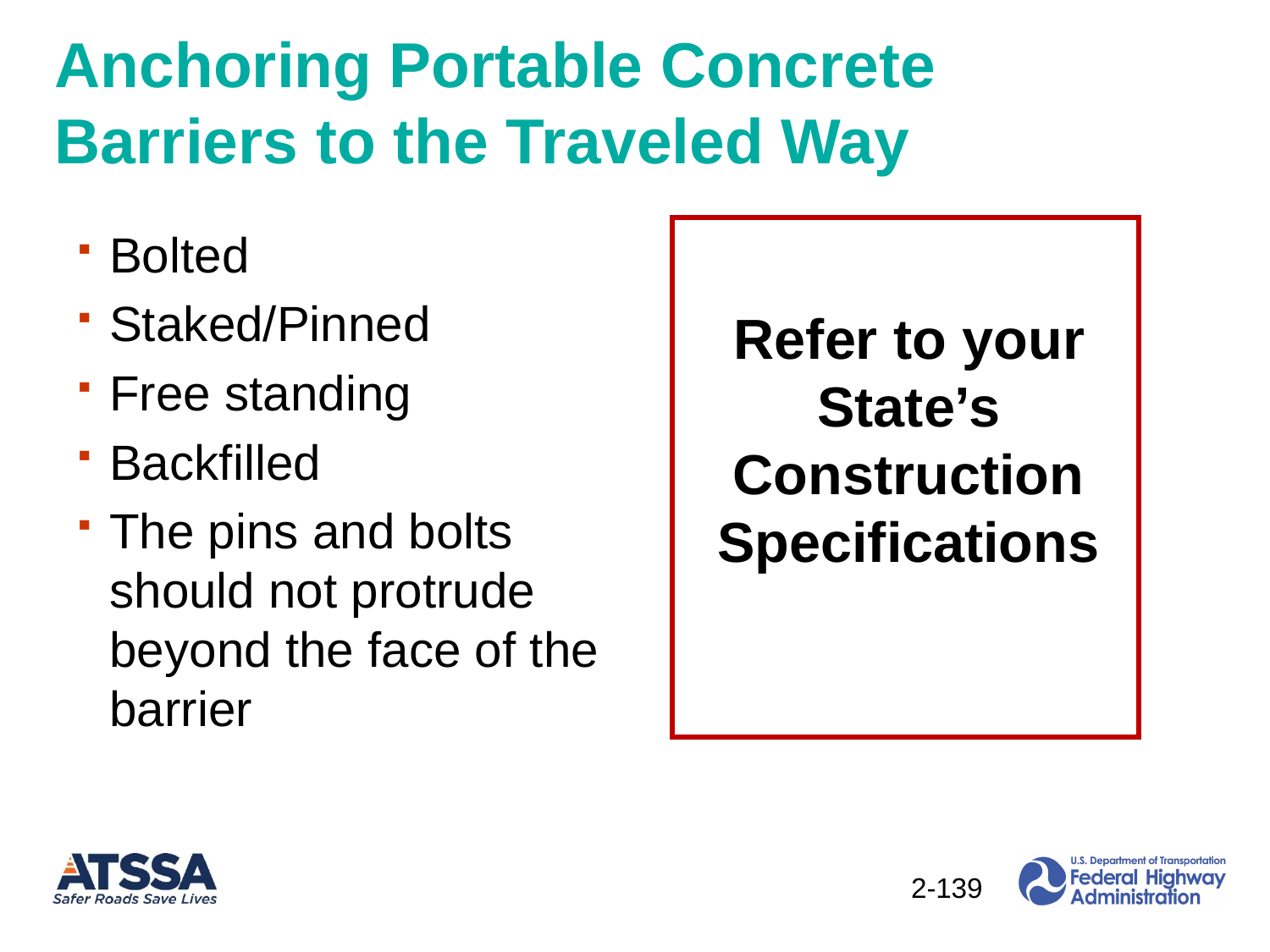

Anchoring Portable Concrete
Barriers to the Traveled Way
Bolted
Staked/Pinned
Free standing
Backfilled
The pins and bolts should not protrude beyond the face of the barrier

Refer to your State’s Construction Specifications